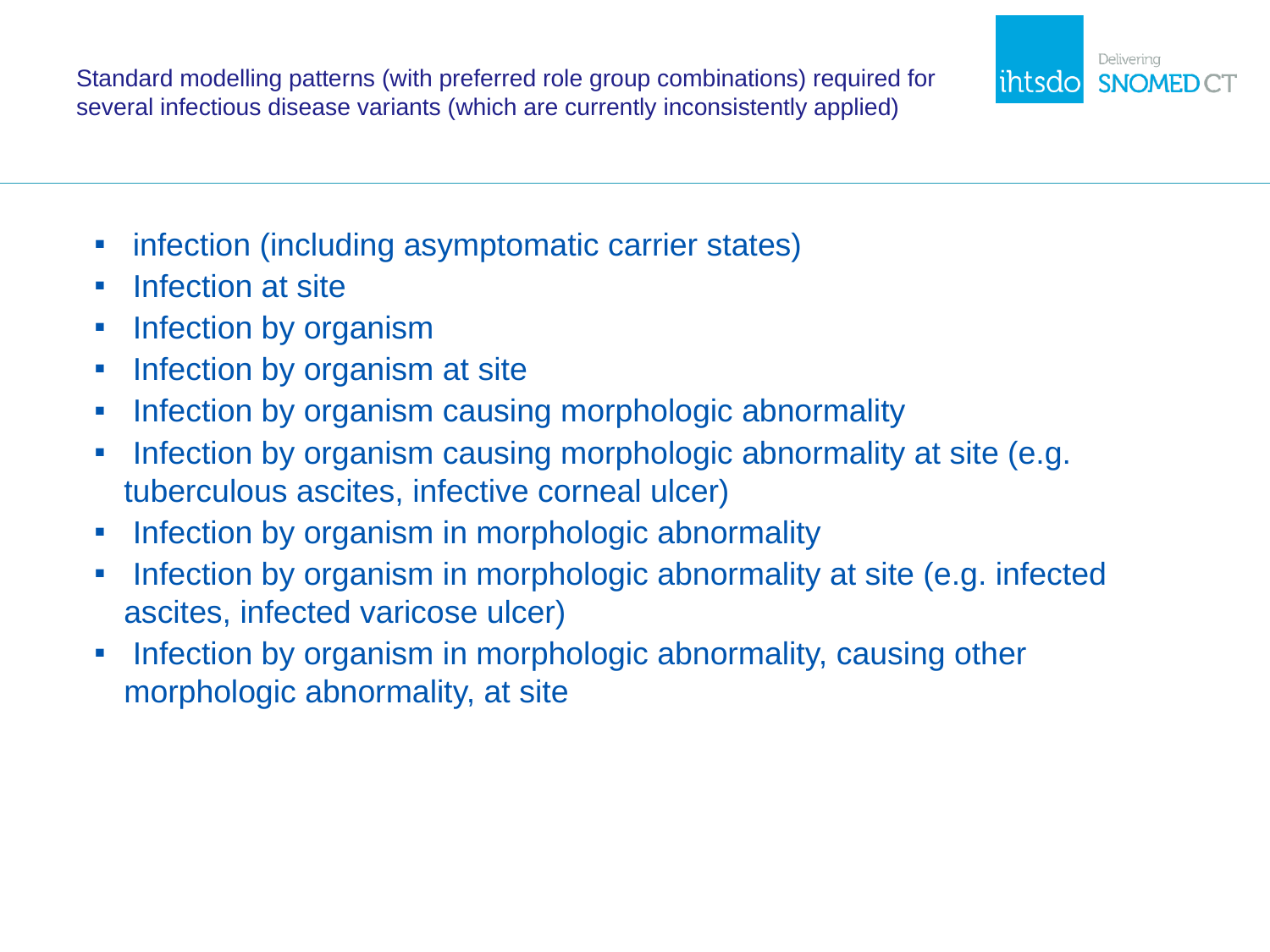

# Standard modelling patterns (with preferred role group combinations) required for several infectious disease variants (which are currently inconsistently applied)
 infection (including asymptomatic carrier states)
 Infection at site
 Infection by organism
 Infection by organism at site
 Infection by organism causing morphologic abnormality
 Infection by organism causing morphologic abnormality at site (e.g.     tuberculous ascites, infective corneal ulcer)
 Infection by organism in morphologic abnormality
 Infection by organism in morphologic abnormality at site (e.g. infected ascites, infected varicose ulcer)
 Infection by organism in morphologic abnormality, causing other morphologic abnormality, at site